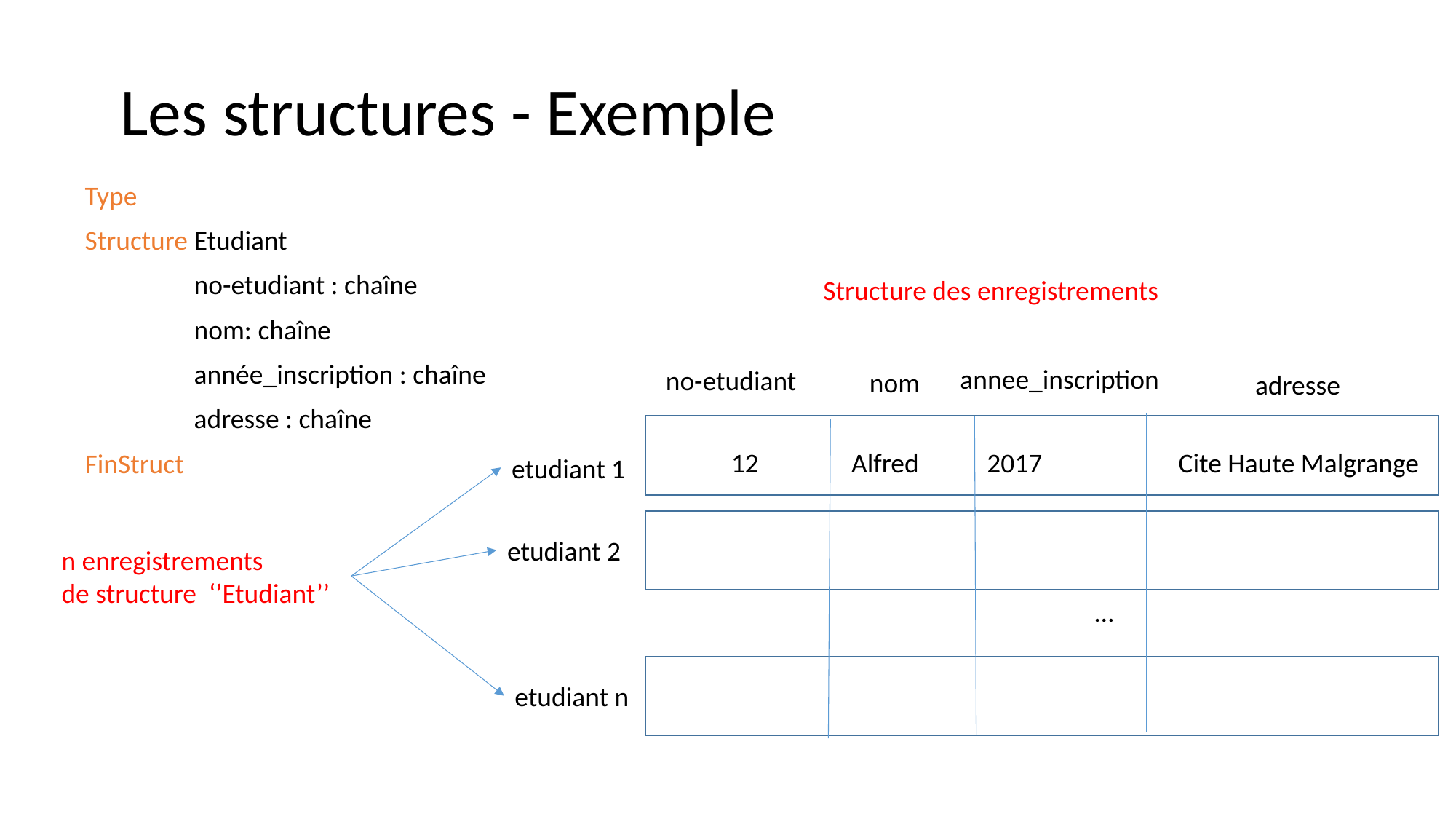

# Les structures - Exemple
Type
Structure Etudiant
	no-etudiant : chaîne
	nom: chaîne
	année_inscription : chaîne
	adresse : chaîne
FinStruct

Structure des enregistrements
annee_inscription
no-etudiant
nom
adresse

12               Alfred           2017                      Cite Haute Malgrange

etudiant 1

etudiant 2
n enregistrements
de structure  ‘’Etudiant’’
…

etudiant n